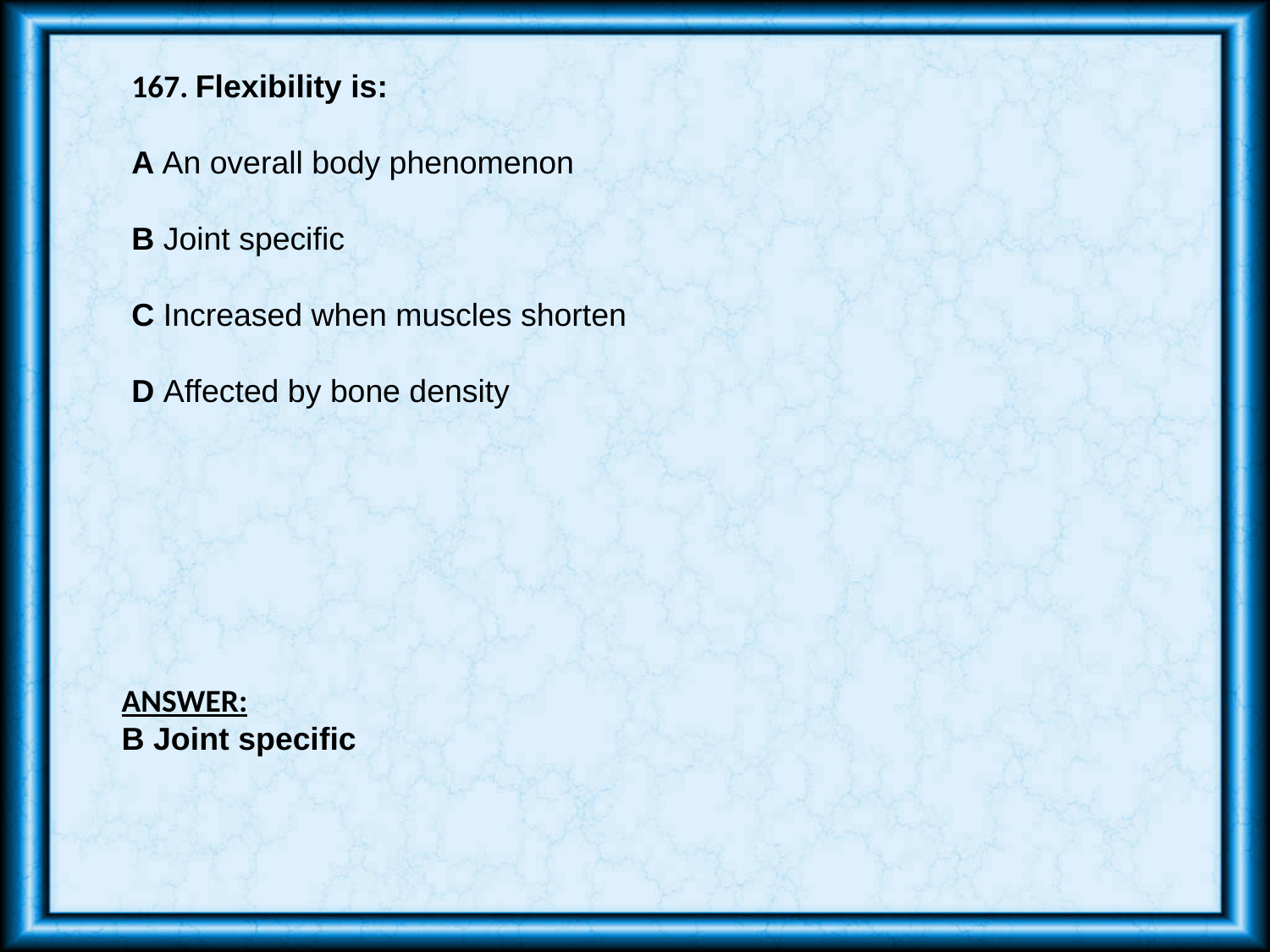

167. Flexibility is:

A An overall body phenomenon

B Joint specific

C Increased when muscles shorten

D Affected by bone density

ANSWER:
B Joint specific